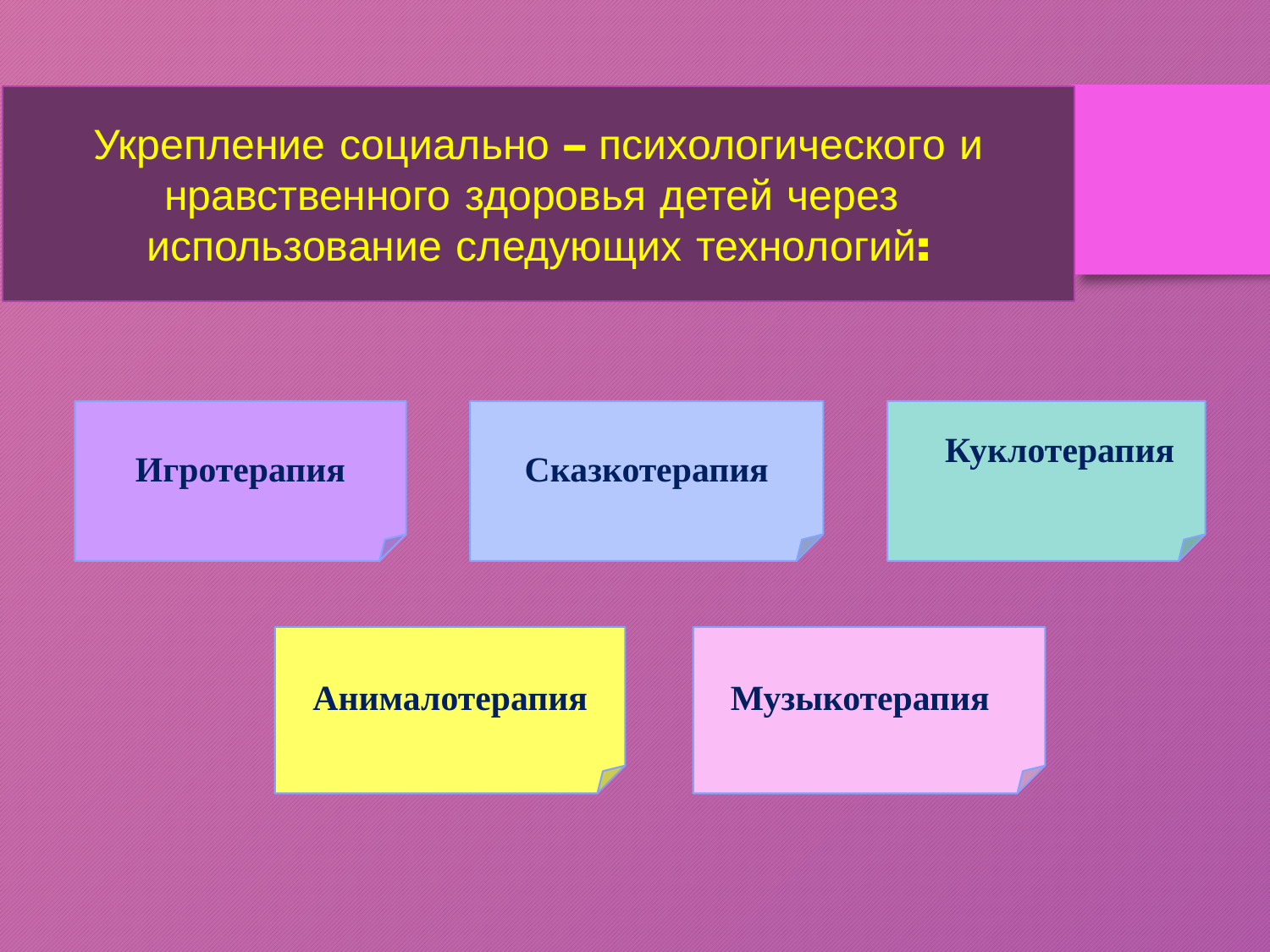

Укрепление социально – психологического и нравственного здоровья детей через  использование следующих тех­нологий:
   Куклотерапия
Игротерапия
Сказкотерапия
Анималотерапия
Музыкотерапия